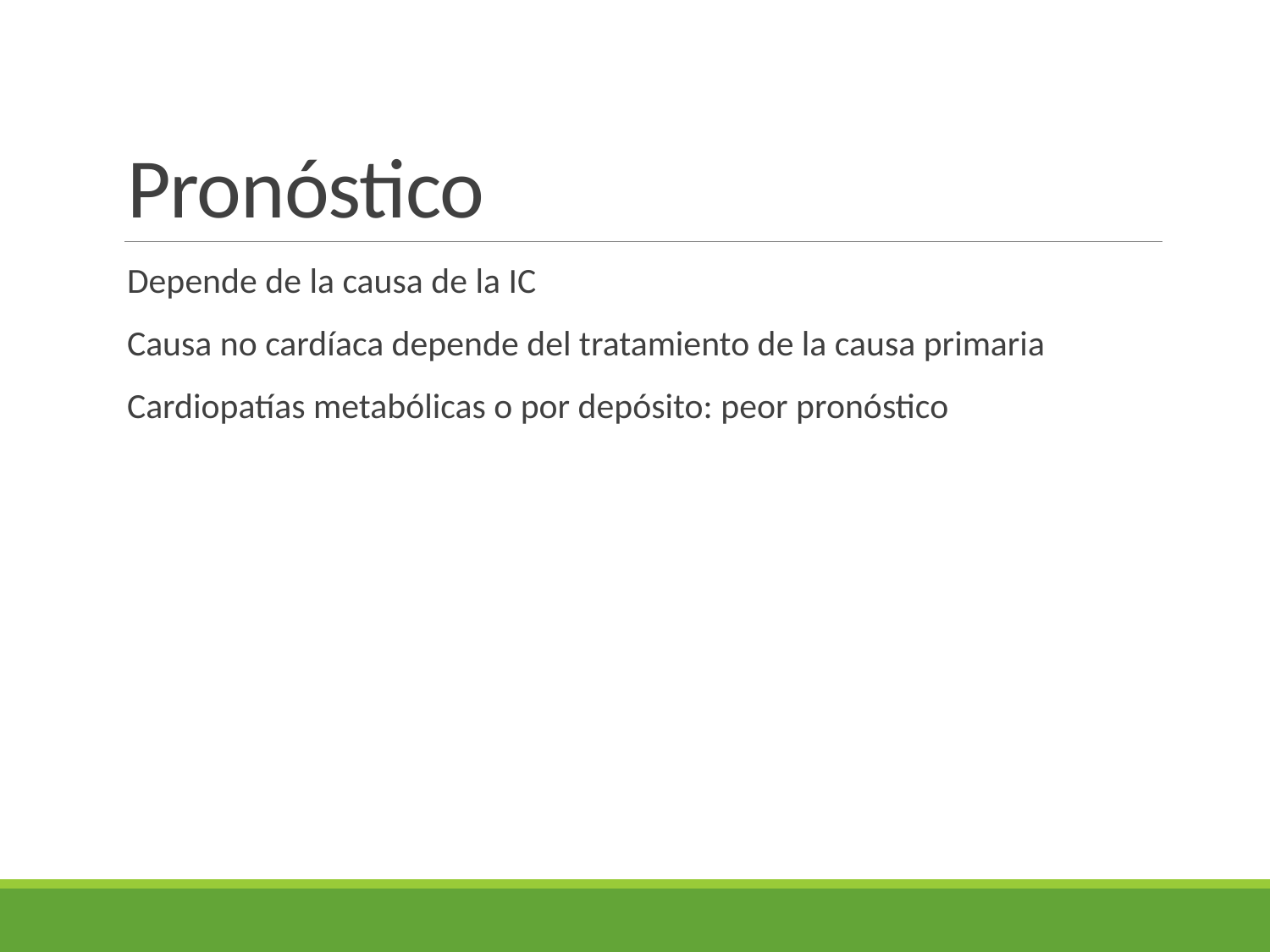

# Pronóstico
Depende de la causa de la IC
Causa no cardíaca depende del tratamiento de la causa primaria
Cardiopatías metabólicas o por depósito: peor pronóstico